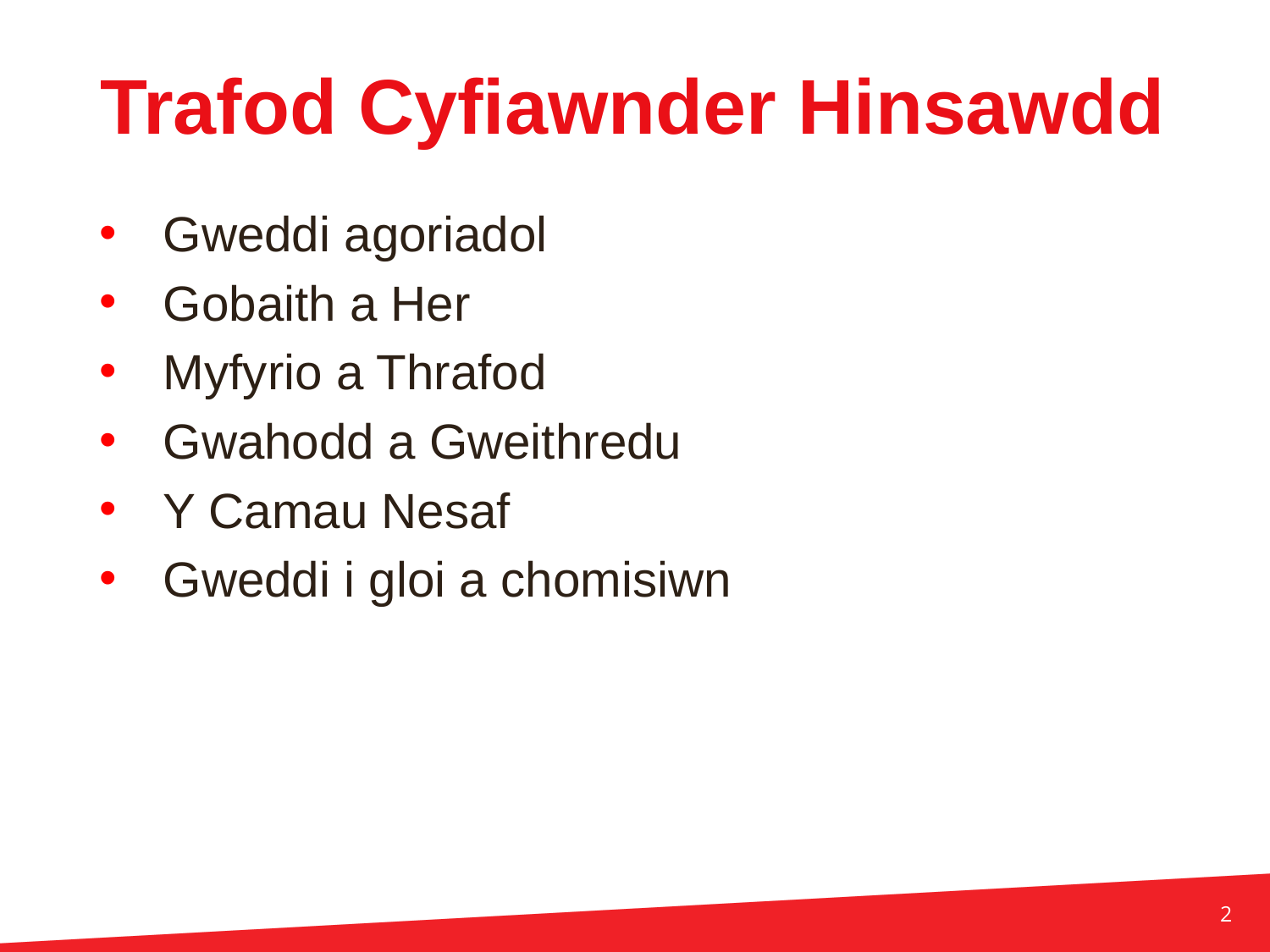

# Trafod Cyfiawnder Hinsawdd
Gweddi agoriadol
Gobaith a Her
Myfyrio a Thrafod
Gwahodd a Gweithredu
Y Camau Nesaf
Gweddi i gloi a chomisiwn
2